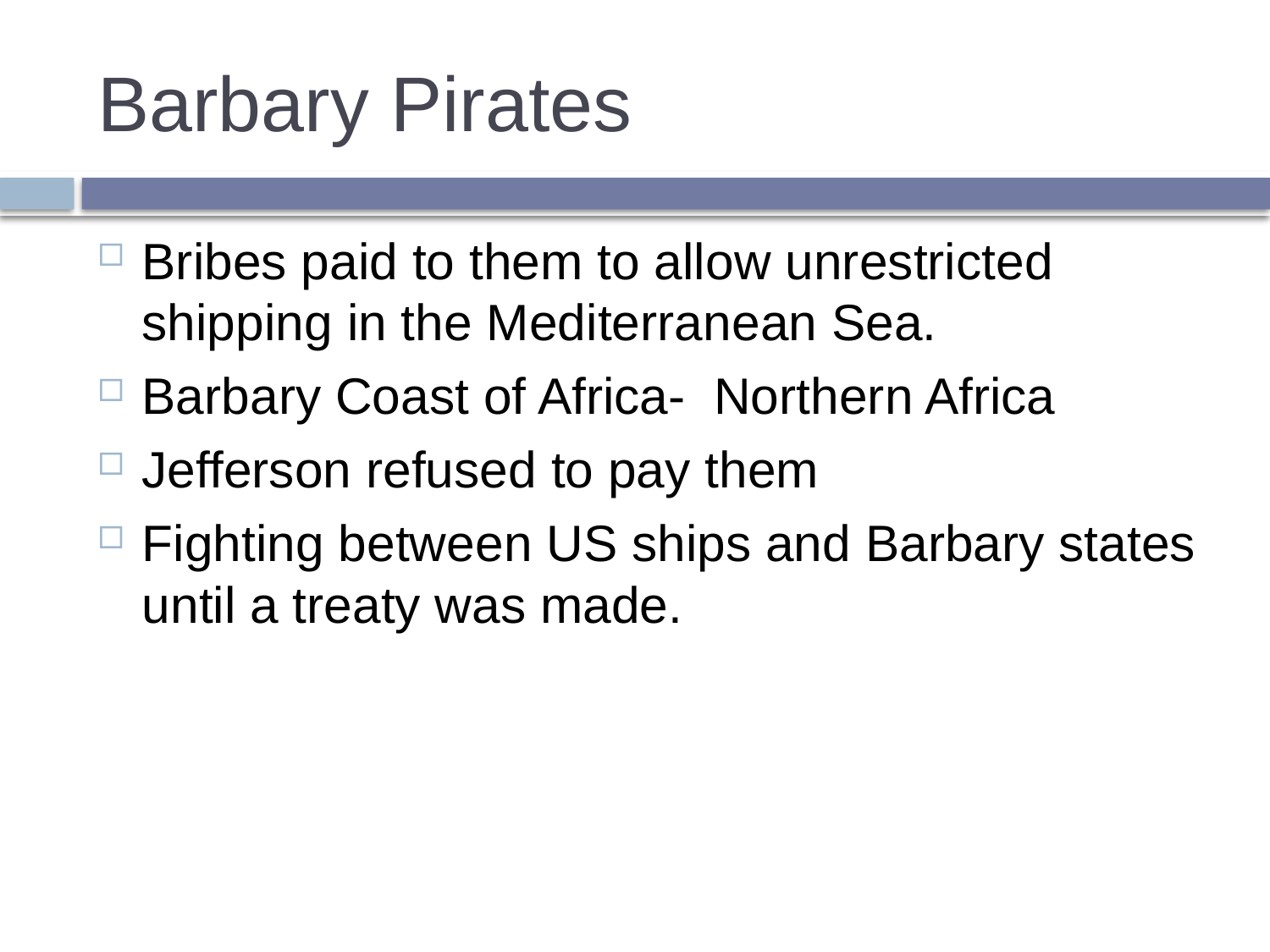

# Barbary Pirates
Bribes paid to them to allow unrestricted shipping in the Mediterranean Sea.
Barbary Coast of Africa-  Northern Africa
Jefferson refused to pay them
Fighting between US ships and Barbary states until a treaty was made.